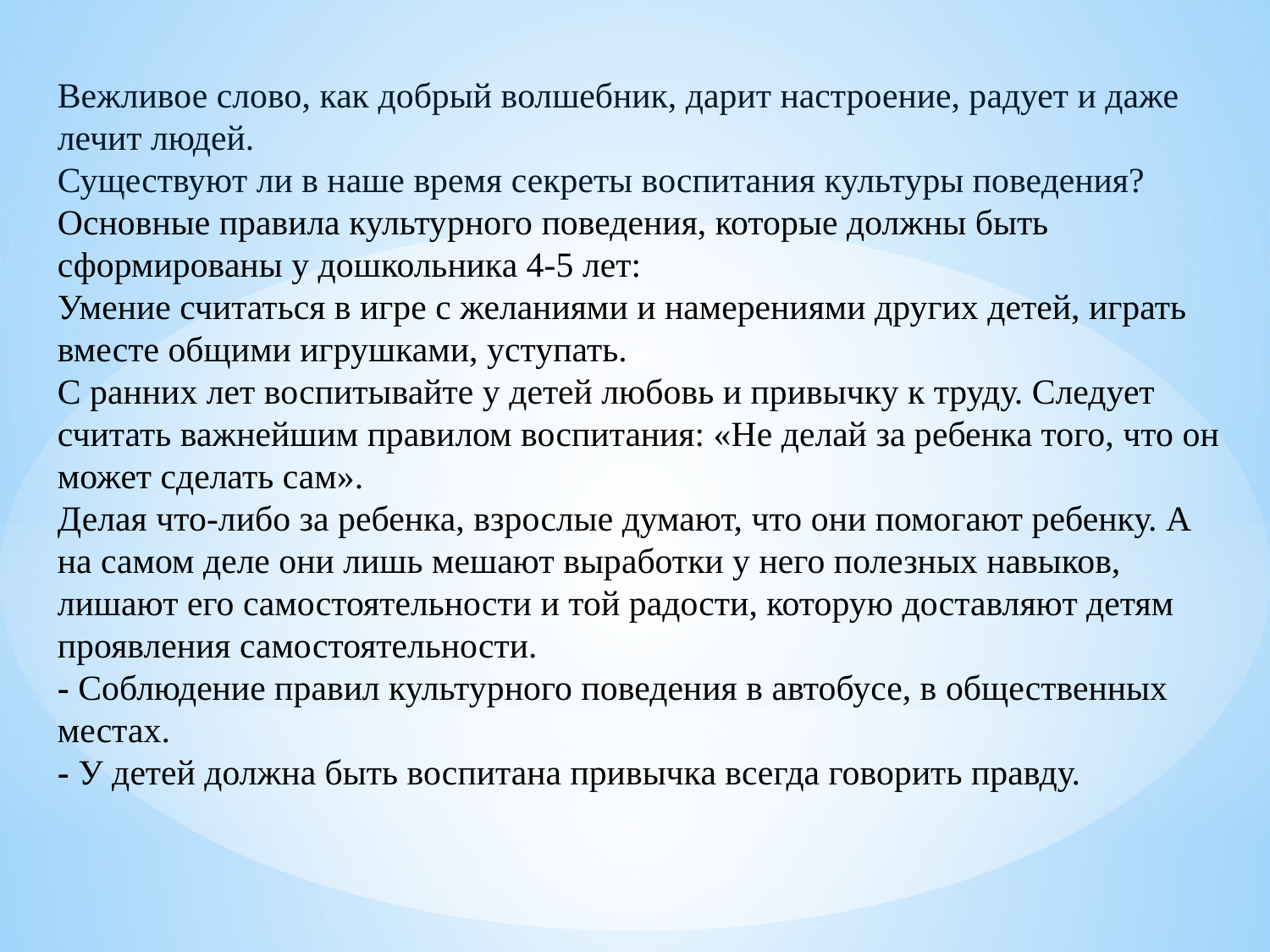

Вежливое слово, как добрый волшебник, дарит настроение, радует и даже лечит людей.
Существуют ли в наше время секреты воспитания культуры поведения? Основные правила культурного поведения, которые должны быть сформированы у дошкольника 4-5 лет:
Умение считаться в игре с желаниями и намерениями других детей, играть вместе общими игрушками, уступать.
С ранних лет воспитывайте у детей любовь и привычку к труду. Следует считать важнейшим правилом воспитания: «Не делай за ребенка того, что он может сделать сам».
Делая что-либо за ребенка, взрослые думают, что они помогают ребенку. А на самом деле они лишь мешают выработки у него полезных навыков, лишают его самостоятельности и той радости, которую доставляют детям проявления самостоятельности.
- Соблюдение правил культурного поведения в автобусе, в общественных местах.
- У детей должна быть воспитана привычка всегда говорить правду.